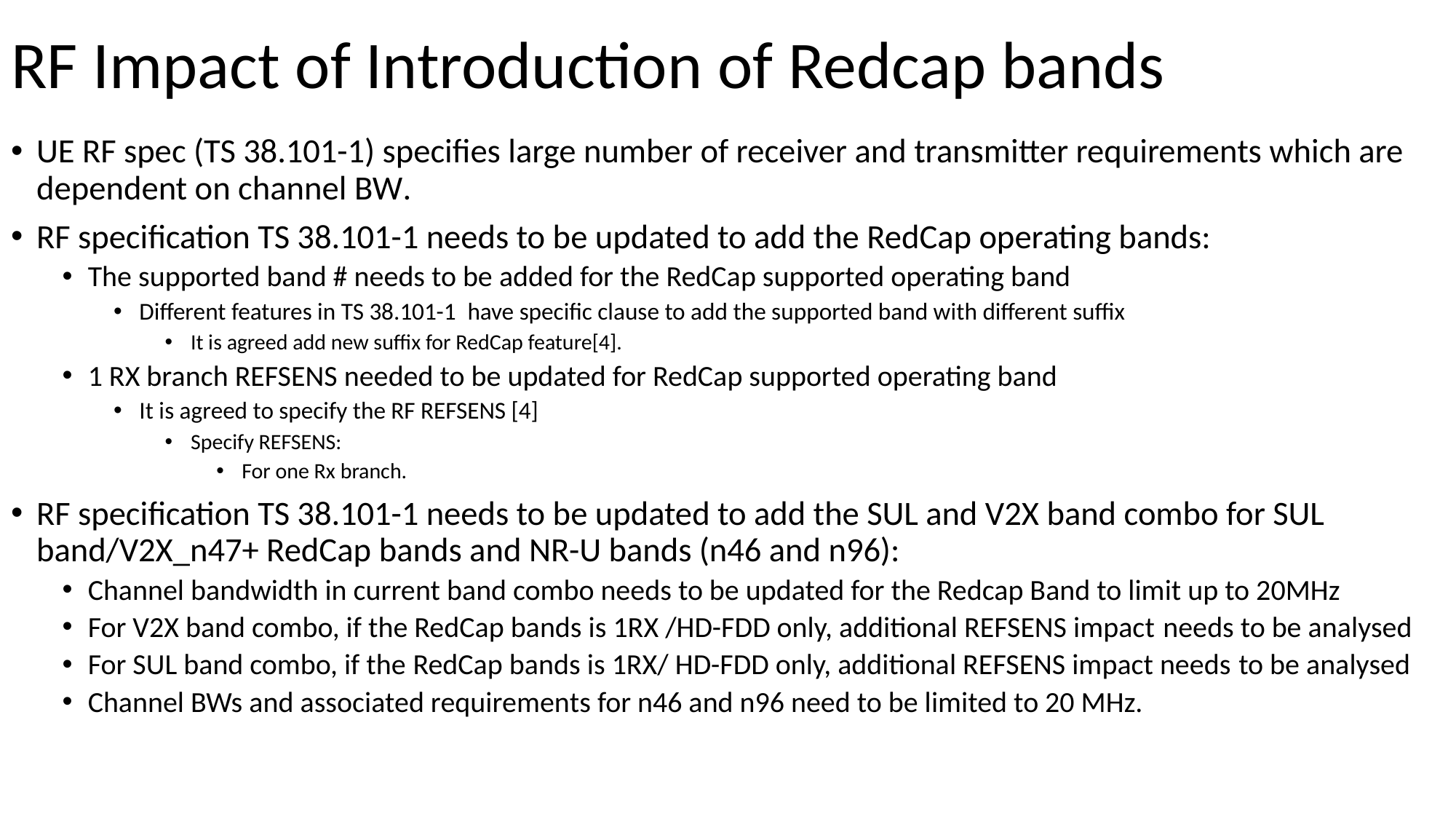

# RF Impact of Introduction of Redcap bands
UE RF spec (TS 38.101-1) specifies large number of receiver and transmitter requirements which are dependent on channel BW.
RF specification TS 38.101-1 needs to be updated to add the RedCap operating bands:
The supported band # needs to be added for the RedCap supported operating band
Different features in TS 38.101-1  have specific clause to add the supported band with different suffix
It is agreed add new suffix for RedCap feature[4].
1 RX branch REFSENS needed to be updated for RedCap supported operating band
It is agreed to specify the RF REFSENS [4]
Specify REFSENS:
For one Rx branch.
RF specification TS 38.101-1 needs to be updated to add the SUL and V2X band combo for SUL band/V2X_n47+ RedCap bands and NR-U bands (n46 and n96):
Channel bandwidth in current band combo needs to be updated for the Redcap Band to limit up to 20MHz
For V2X band combo, if the RedCap bands is 1RX /HD-FDD only, additional REFSENS impact needs to be analysed
For SUL band combo, if the RedCap bands is 1RX/ HD-FDD only, additional REFSENS impact needs to be analysed
Channel BWs and associated requirements for n46 and n96 need to be limited to 20 MHz.